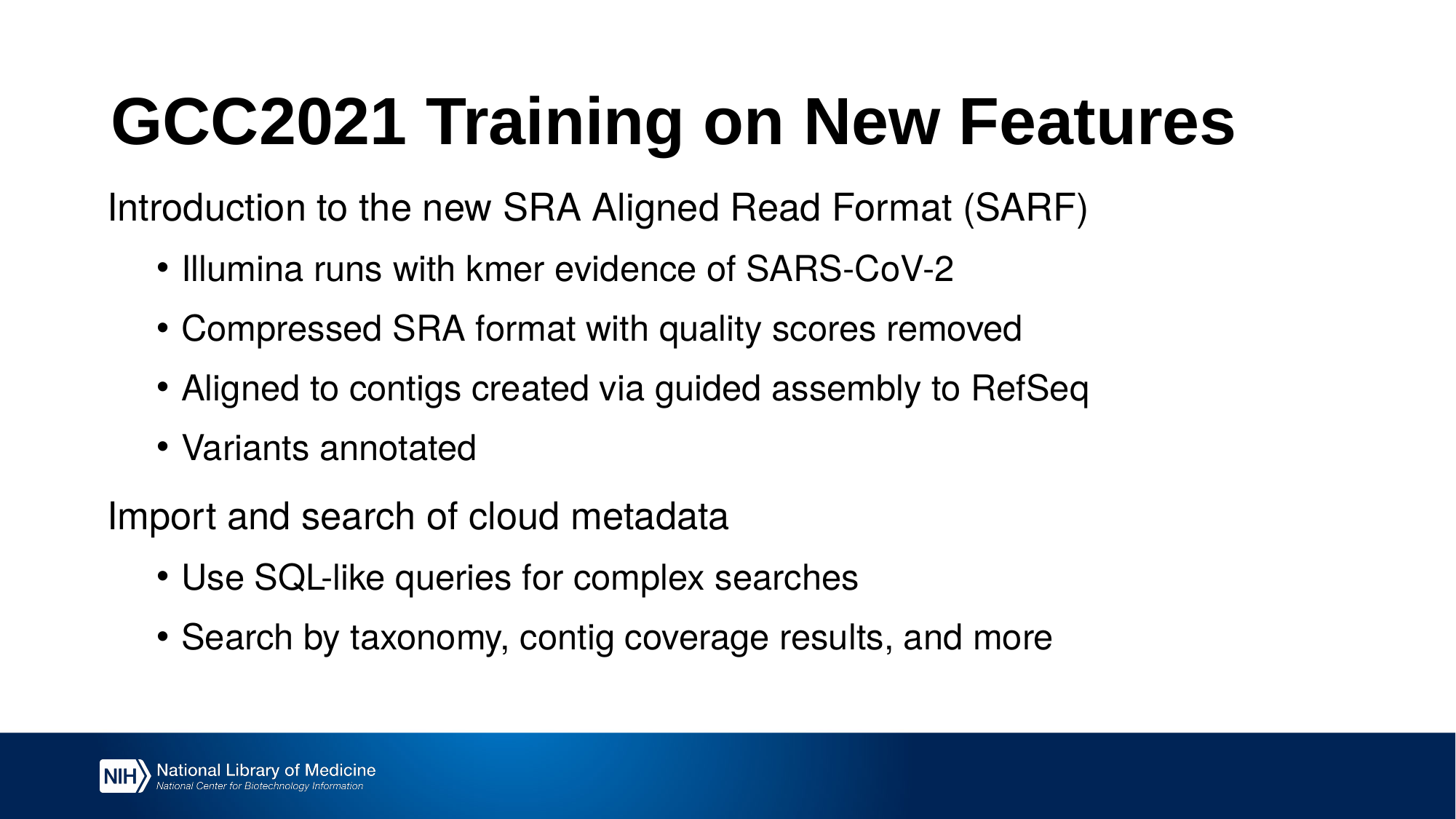

# GCC2021 Training on New Features
Introduction to the new SRA Aligned Read Format (SARF)
Illumina runs with kmer evidence of SARS-CoV-2
Compressed SRA format with quality scores removed
Aligned to contigs created via guided assembly to RefSeq
Variants annotated
Import and search of cloud metadata
Use SQL-like queries for complex searches
Search by taxonomy, contig coverage results, and more